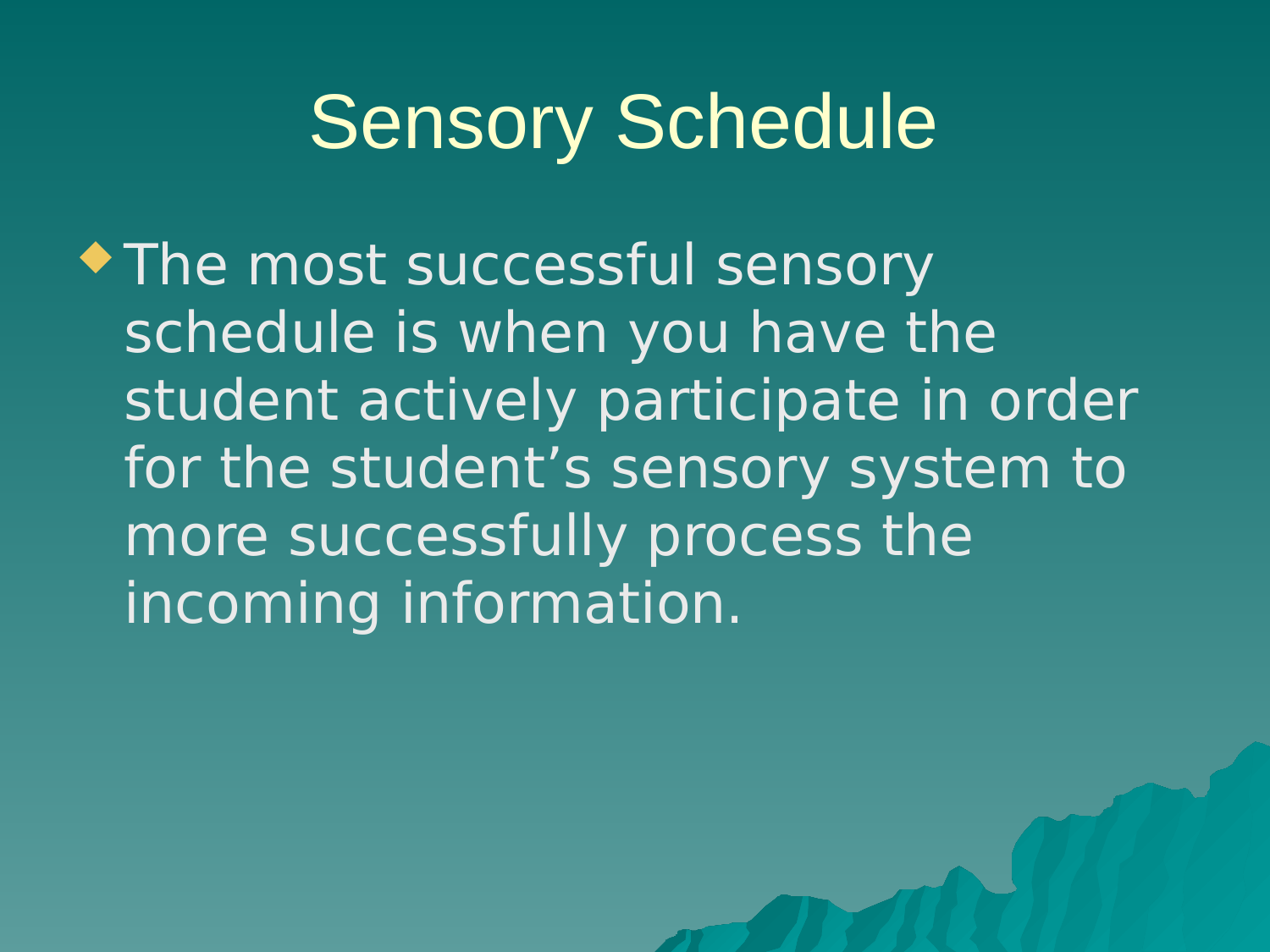

# Sensory Schedule
The most successful sensory schedule is when you have the student actively participate in order for the student’s sensory system to more successfully process the incoming information.